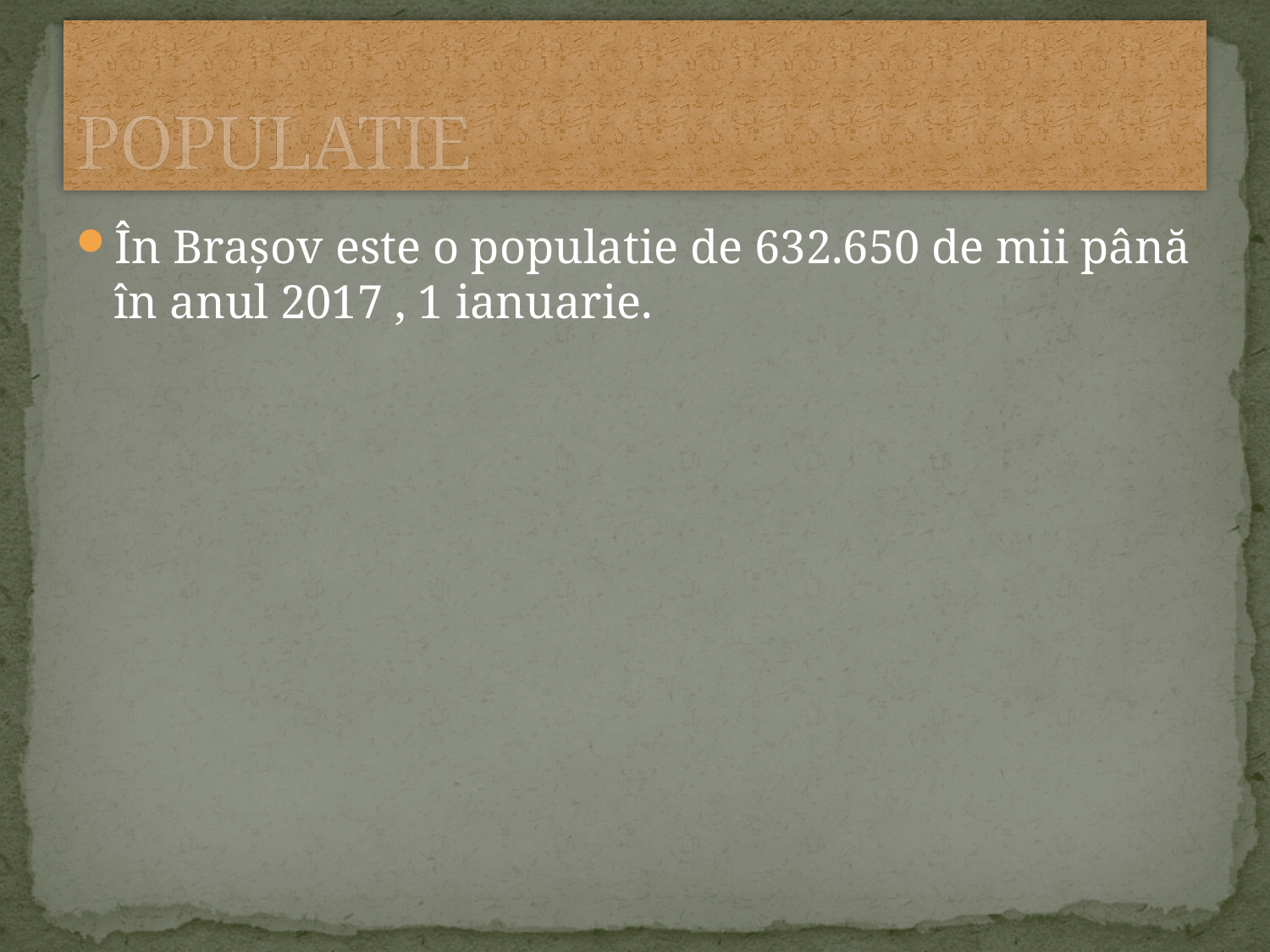

# POPULATIE
În Brașov este o populatie de 632.650 de mii până în anul 2017 , 1 ianuarie.